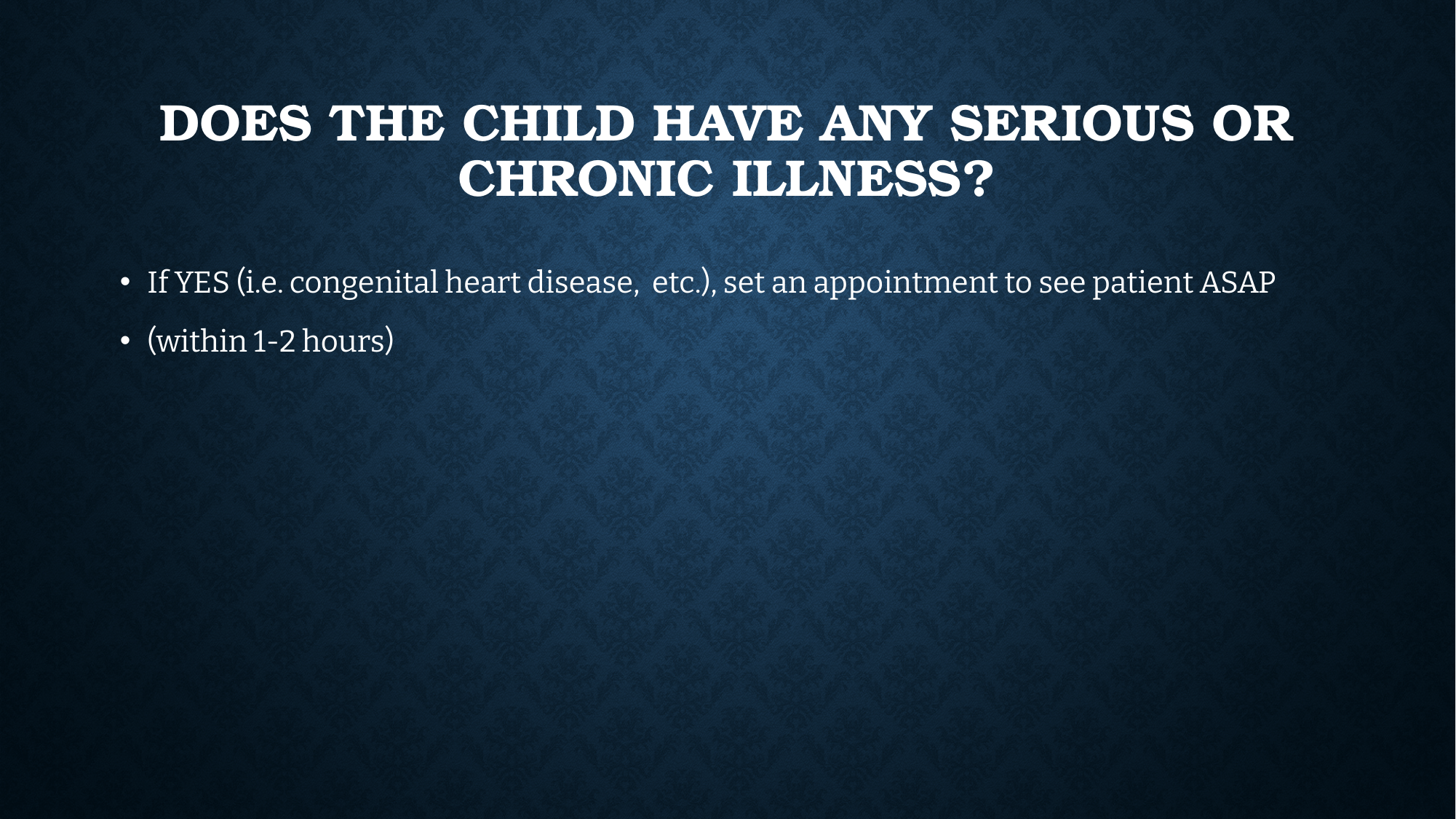

# Does the child have any serious or chronic illness?
If YES (i.e. congenital heart disease,  etc.), set an appointment to see patient ASAP
(within 1-2 hours)